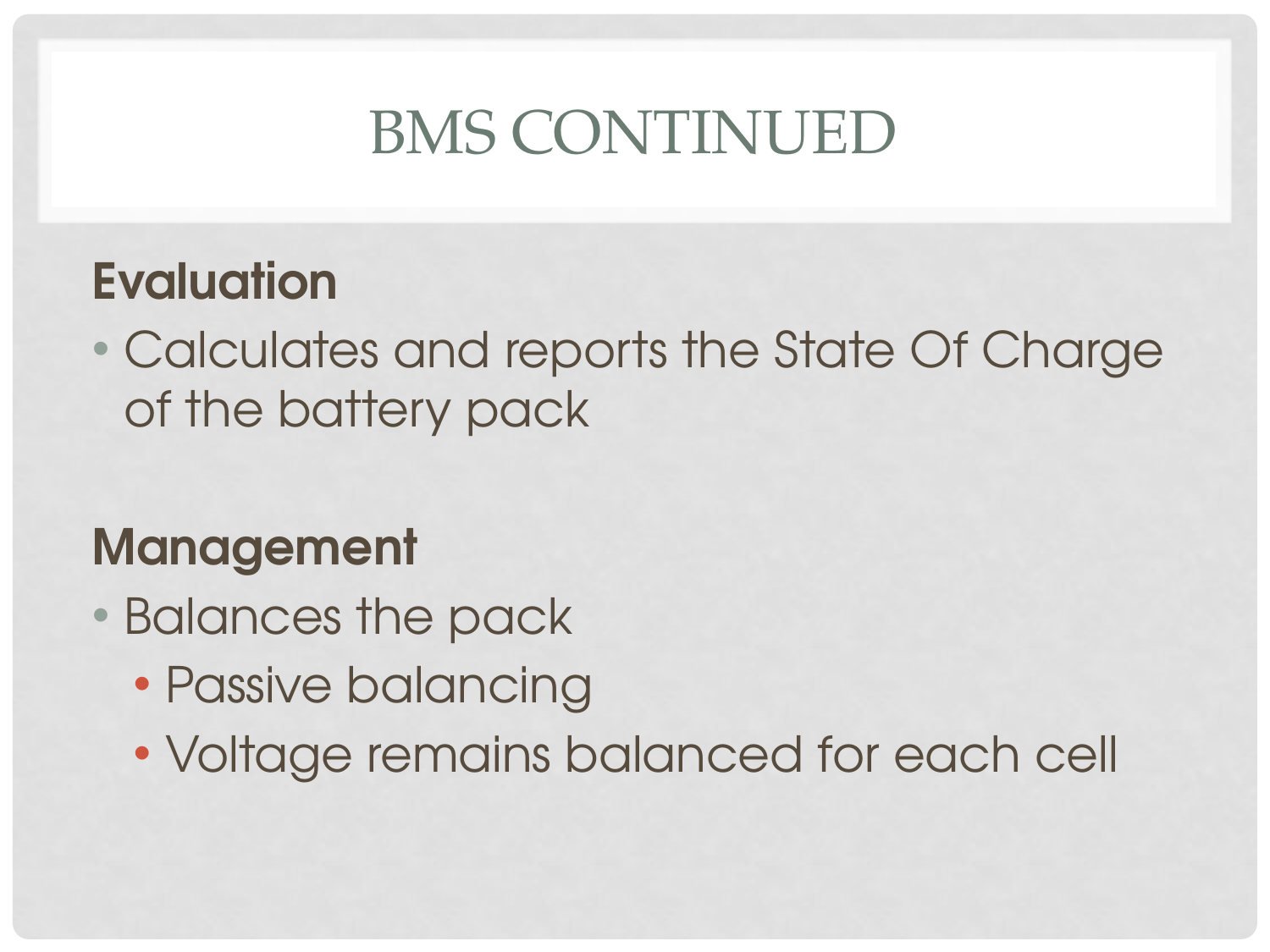

# BMS Continued
Evaluation
Calculates and reports the State Of Charge of the battery pack

Management
Balances the pack
Passive balancing
Voltage remains balanced for each cell